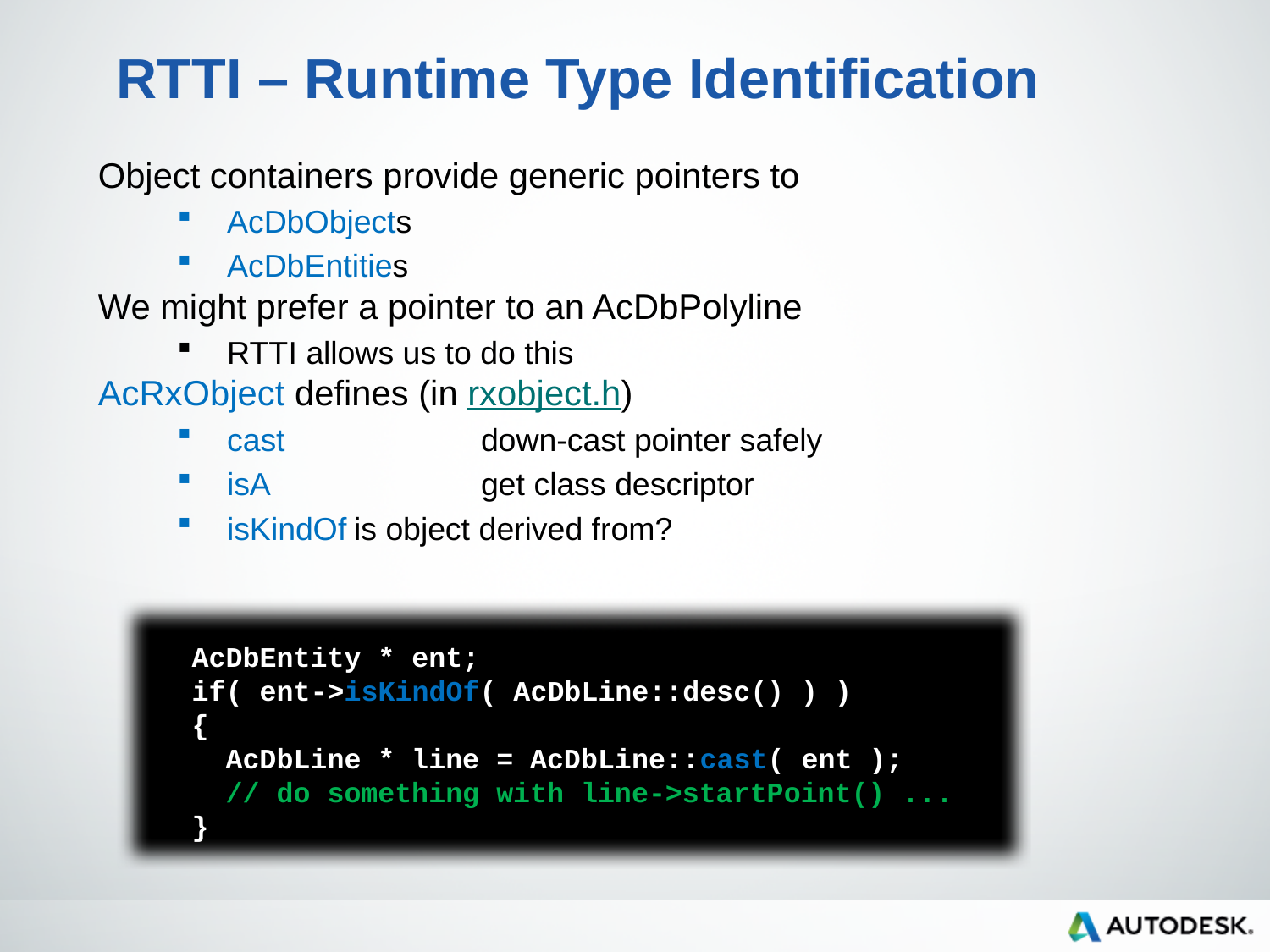

# RTTI – Runtime Type Identification
Object containers provide generic pointers to
AcDbObjects
AcDbEntities
We might prefer a pointer to an AcDbPolyline
RTTI allows us to do this
AcRxObject defines (in rxobject.h)
cast		down-cast pointer safely
isA		get class descriptor
isKindOf	is object derived from?

AcDbEntity * ent;
if( ent->isKindOf( AcDbLine::desc() ) )
{
  AcDbLine * line = AcDbLine::cast( ent );
  // do something with line->startPoint() ...
}